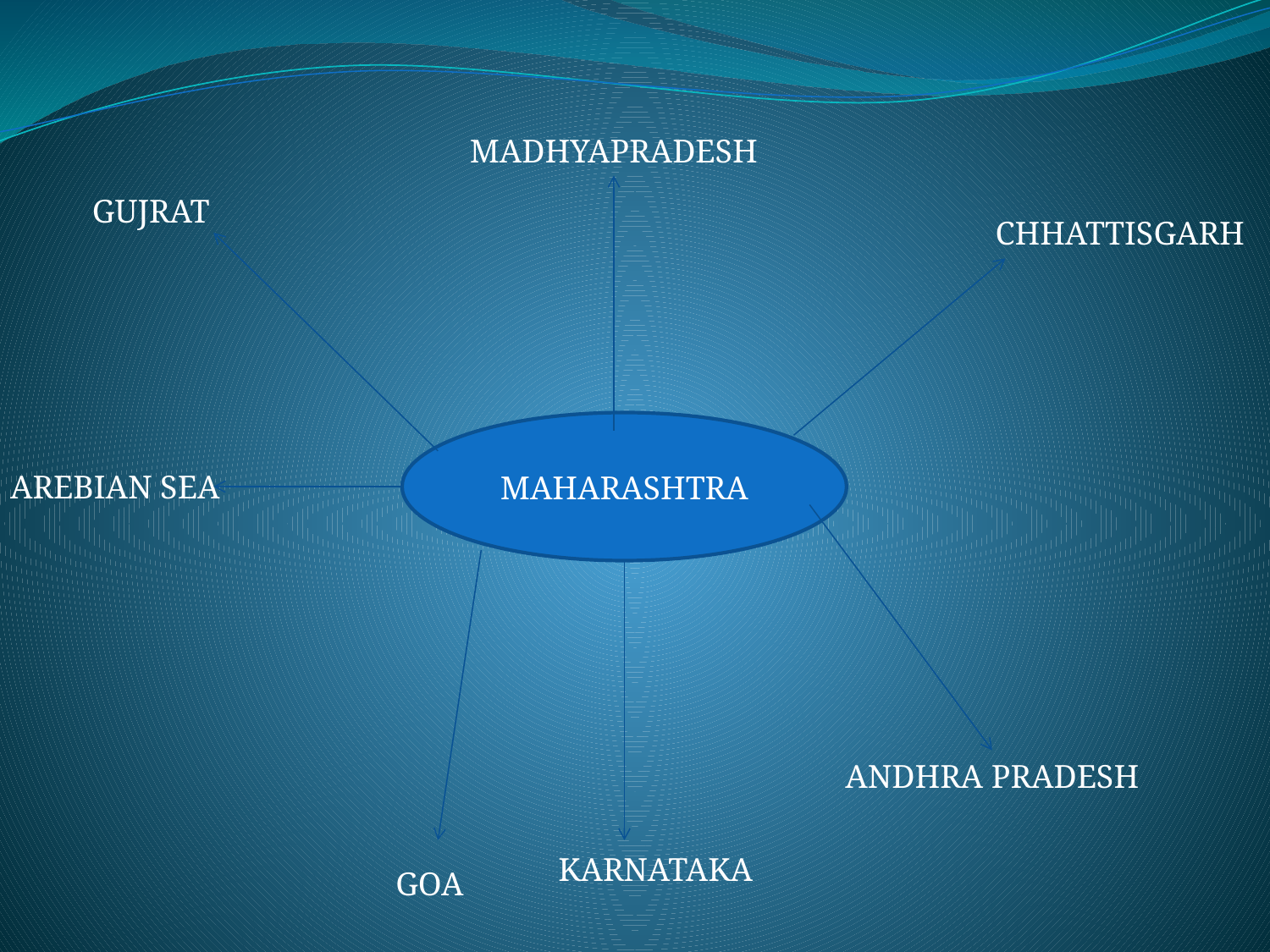

MADHYAPRADESH
GUJRAT
CHHATTISGARH
MAHARASHTRA
AREBIAN SEA
ANDHRA PRADESH
KARNATAKA
GOA